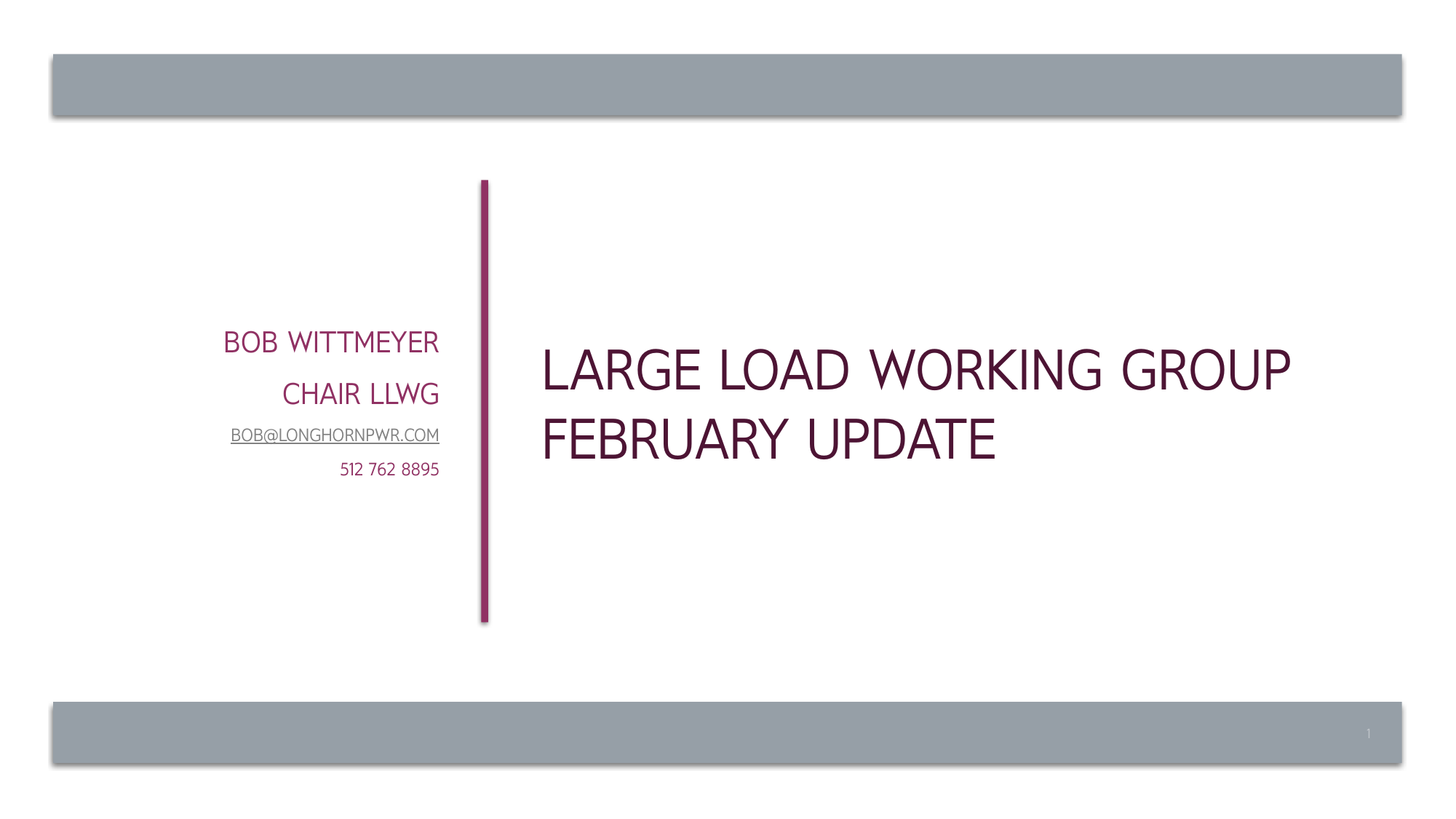

Bob Wittmeyer
Chair LLWG
bob@longhornpwr.com
512 762 8895
# Large Load Working Group February Update

1